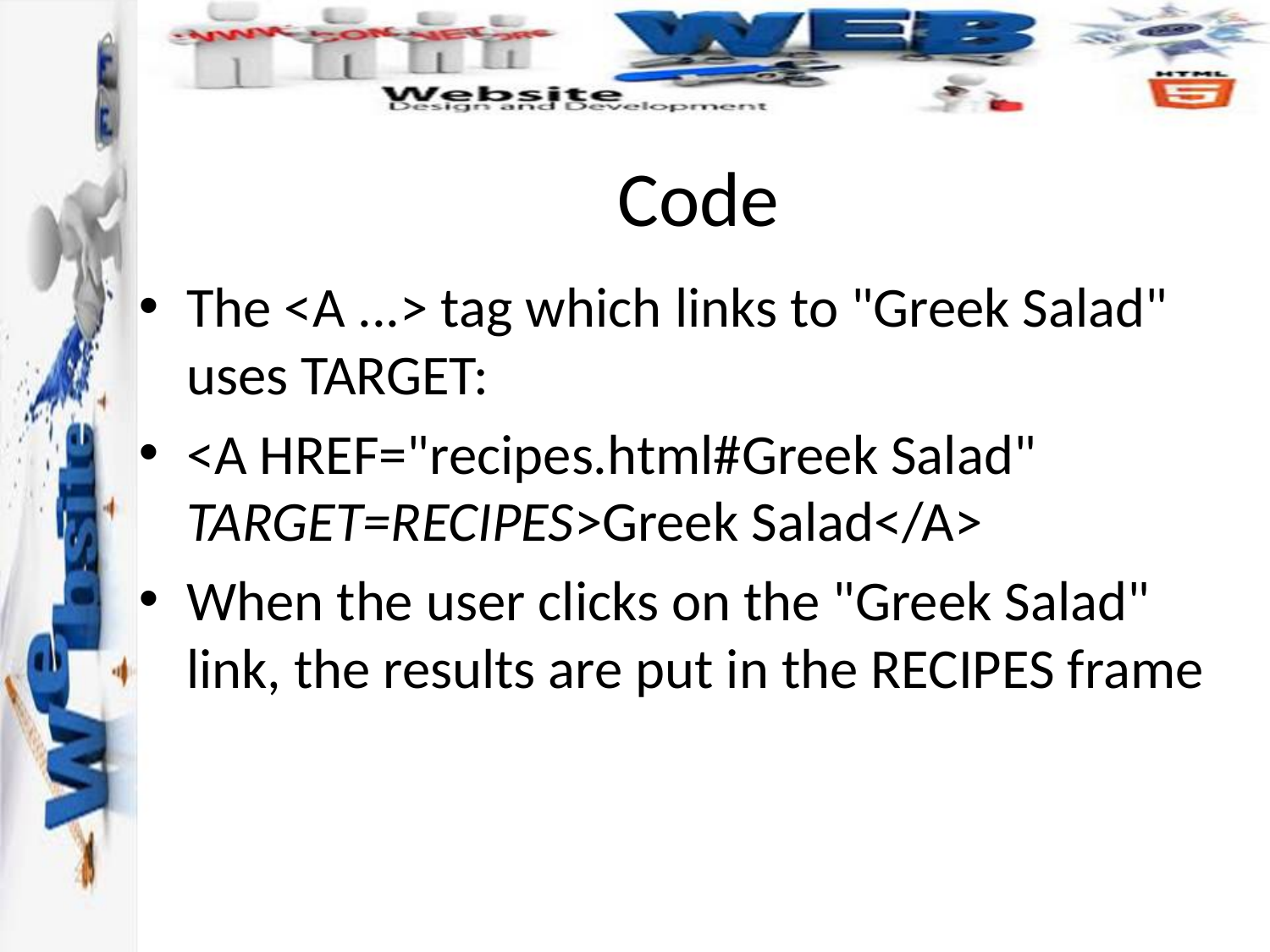

# Code
The <A ...> tag which links to "Greek Salad" uses TARGET:
<A HREF="recipes.html#Greek Salad" TARGET=RECIPES>Greek Salad</A>
When the user clicks on the "Greek Salad" link, the results are put in the RECIPES frame